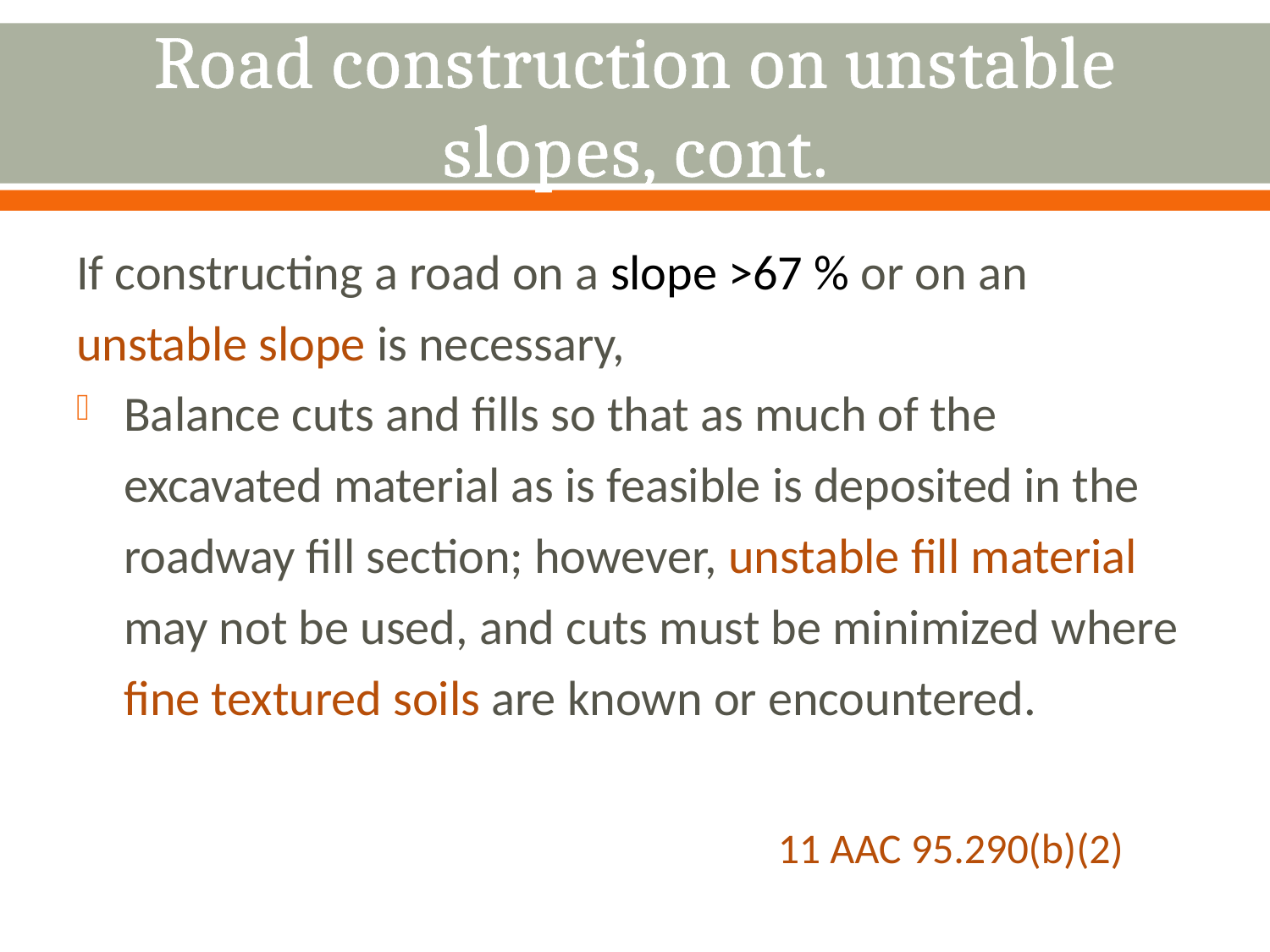

# Road construction on unstable slopes, cont.
If constructing a road on a slope >67 % or on an unstable slope is necessary,
Balance cuts and fills so that as much of the excavated material as is feasible is deposited in the roadway fill section; however, unstable fill material may not be used, and cuts must be minimized where fine textured soils are known or encountered.

					       11 AAC 95.290(b)(2)